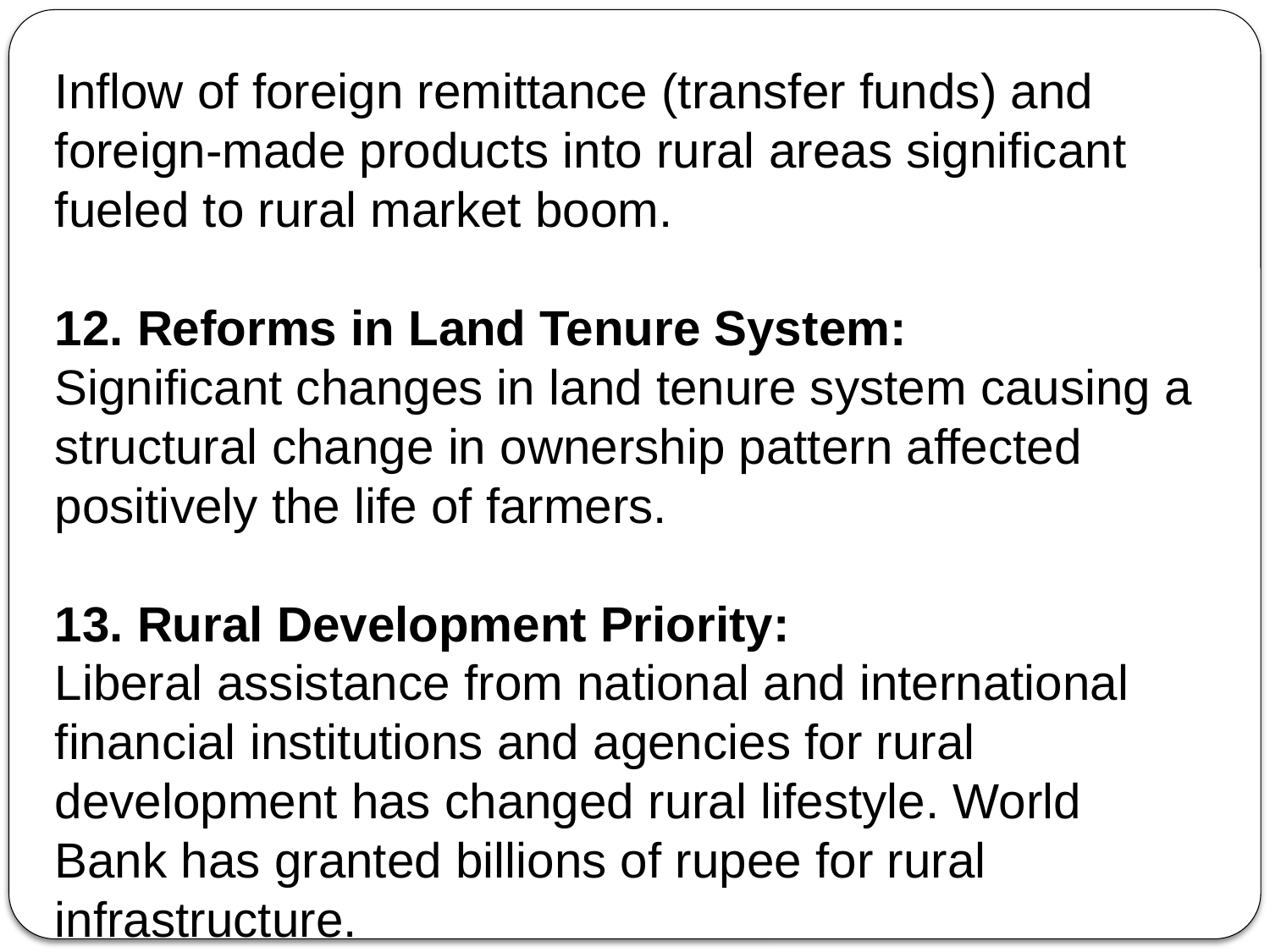

Inflow of foreign remittance (transfer funds) and foreign-made products into rural areas significant fueled to rural market boom.

12. Reforms in Land Tenure System:
Significant changes in land tenure system causing a structural change in ownership pattern affected positively the life of farmers.

13. Rural Development Priority:
Liberal assistance from national and international financial institutions and agencies for rural development has changed rural lifestyle. World Bank has granted billions of rupee for rural infrastructure.